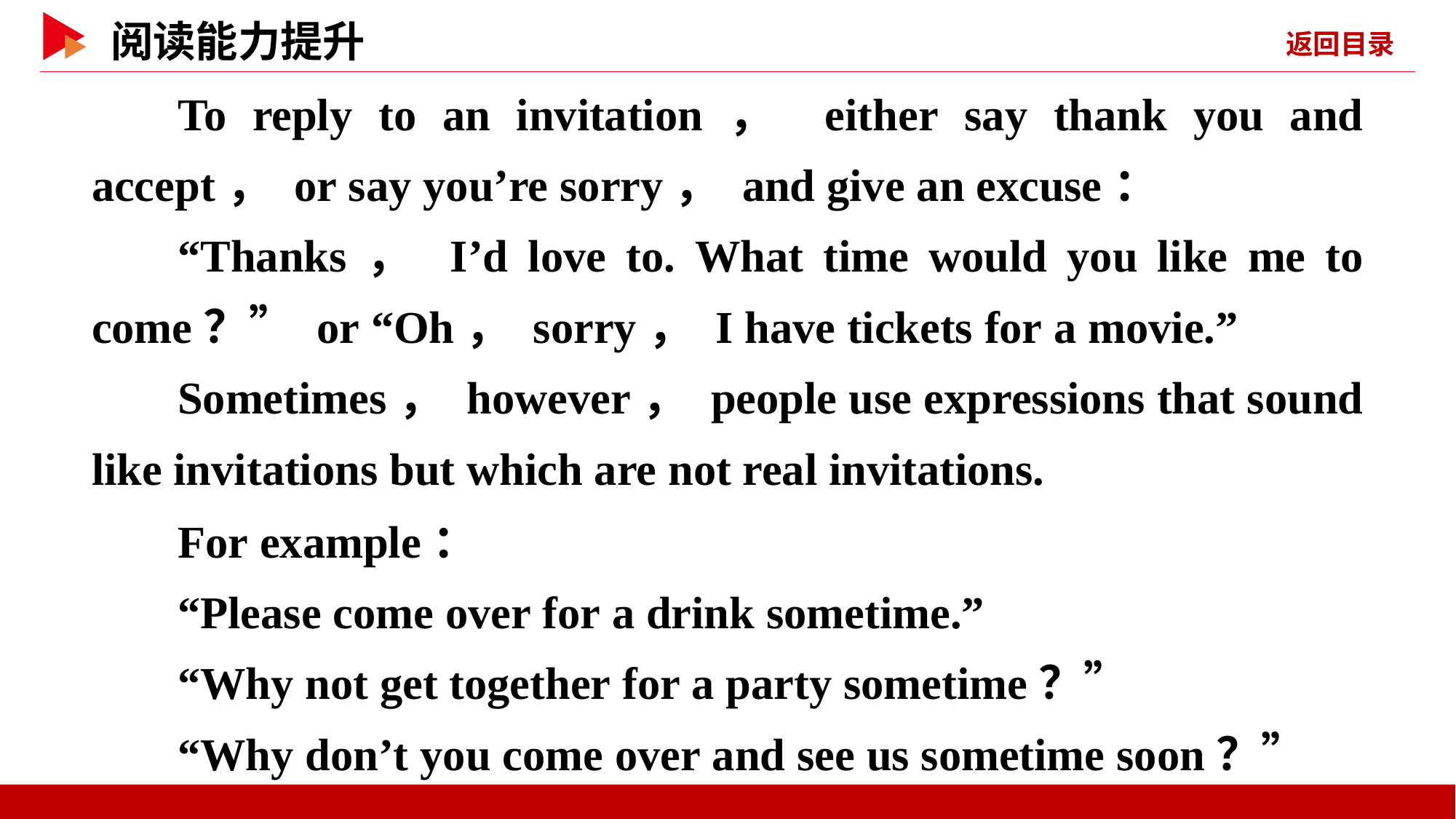

To reply to an invitation， either say thank you and accept， or say you’re sorry， and give an excuse：
“Thanks， I’d love to. What time would you like me to come？” or “Oh， sorry， I have tickets for a movie.”
Sometimes， however， people use expressions that sound like invitations but which are not real invitations.
For example：
“Please come over for a drink sometime.”
“Why not get together for a party sometime？”
“Why don’t you come over and see us sometime soon？”